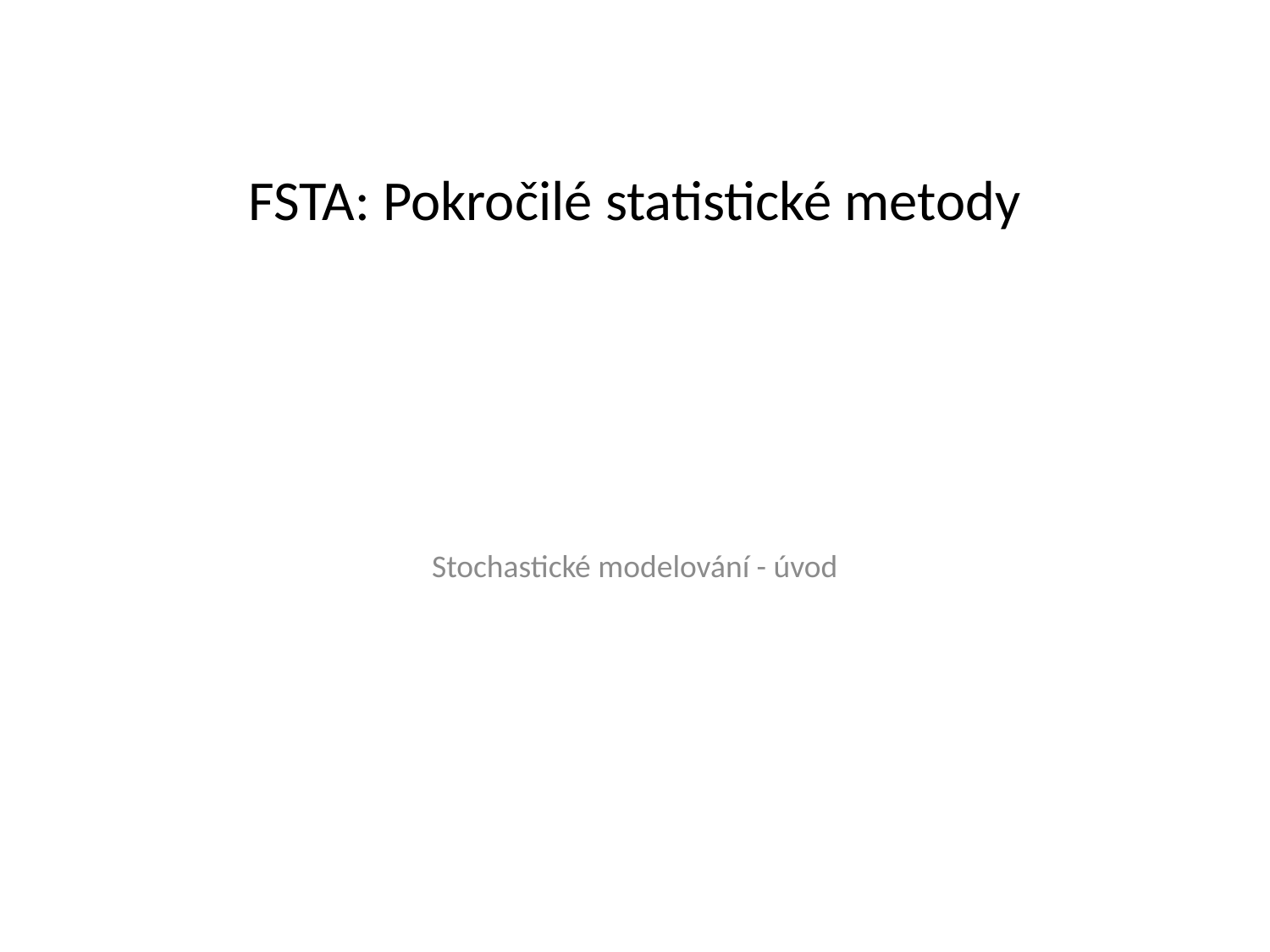

# FSTA: Pokročilé statistické metody
Stochastické modelování - úvod